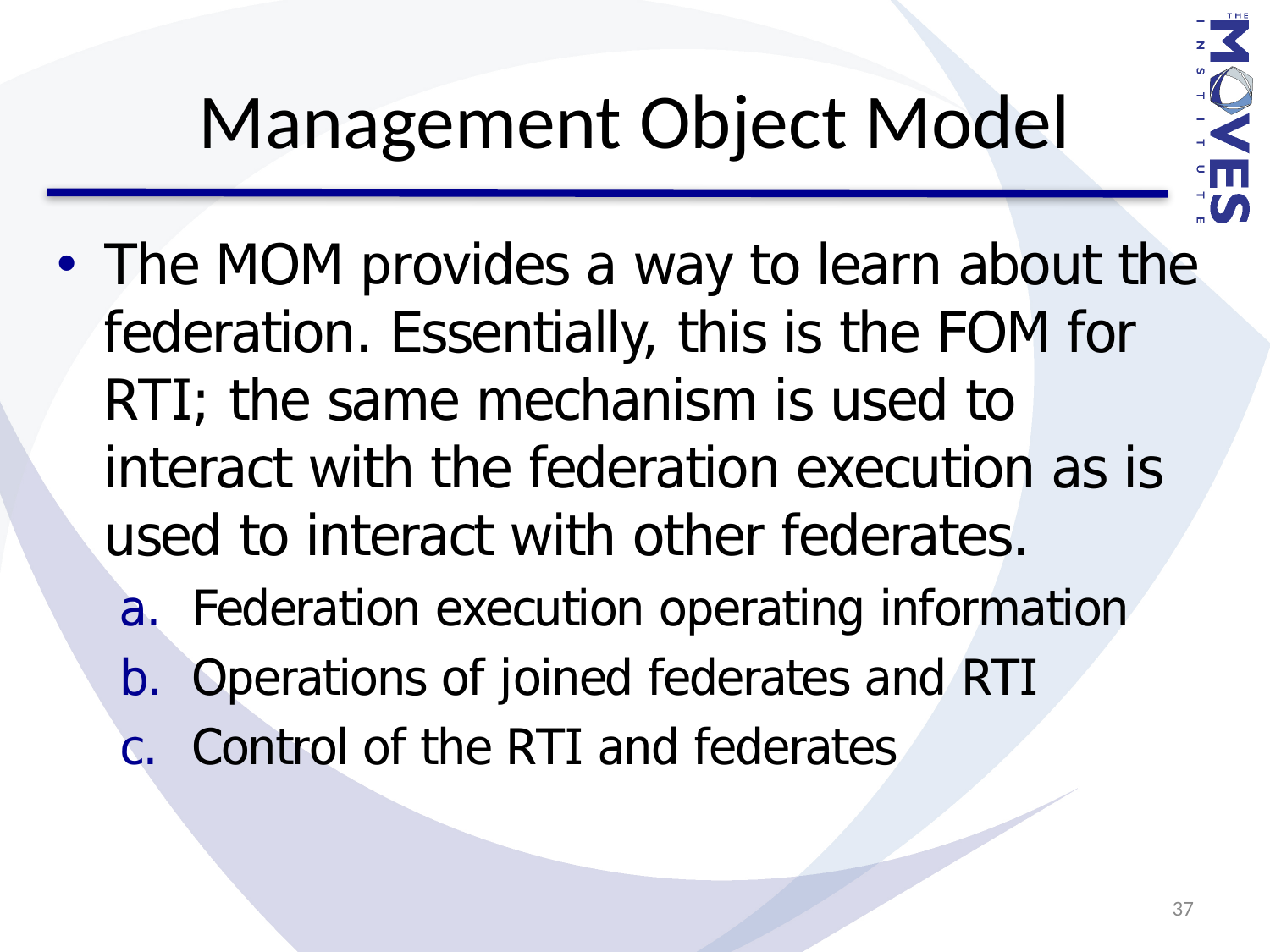

# Management Object Model
The MOM provides a way to learn about the federation. Essentially, this is the FOM for RTI; the same mechanism is used to interact with the federation execution as is used to interact with other federates.
Federation execution operating information
Operations of joined federates and RTI
Control of the RTI and federates
37